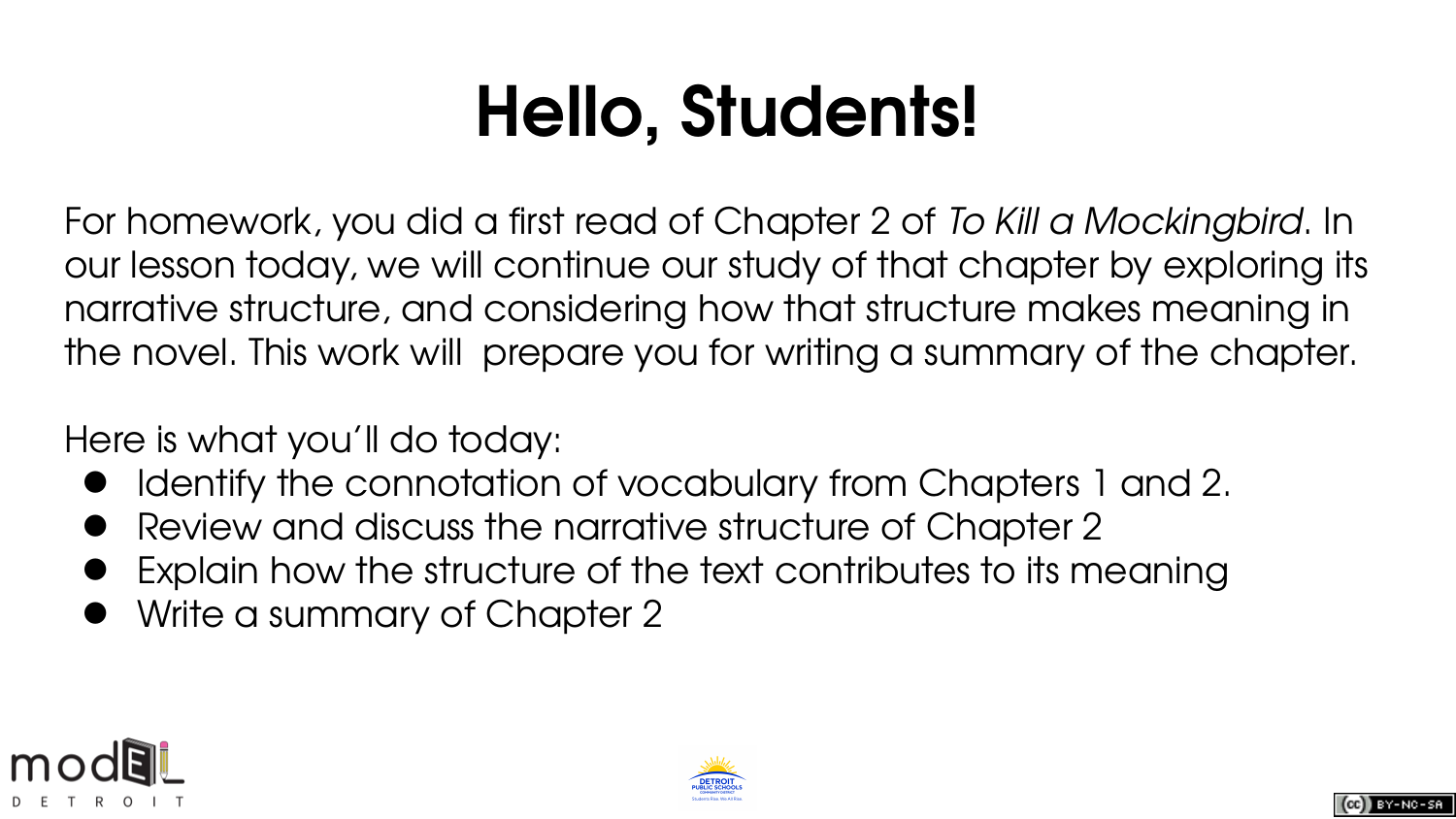

# Hello, Students!
For homework, you did a first read of Chapter 2 of To Kill a Mockingbird. In our lesson today, we will continue our study of that chapter by exploring its narrative structure, and considering how that structure makes meaning in the novel. This work will  prepare you for writing a summary of the chapter.

Here is what you’ll do today:
Identify the connotation of vocabulary from Chapters 1 and 2.
Review and discuss the narrative structure of Chapter 2
Explain how the structure of the text contributes to its meaning
Write a summary of Chapter 2